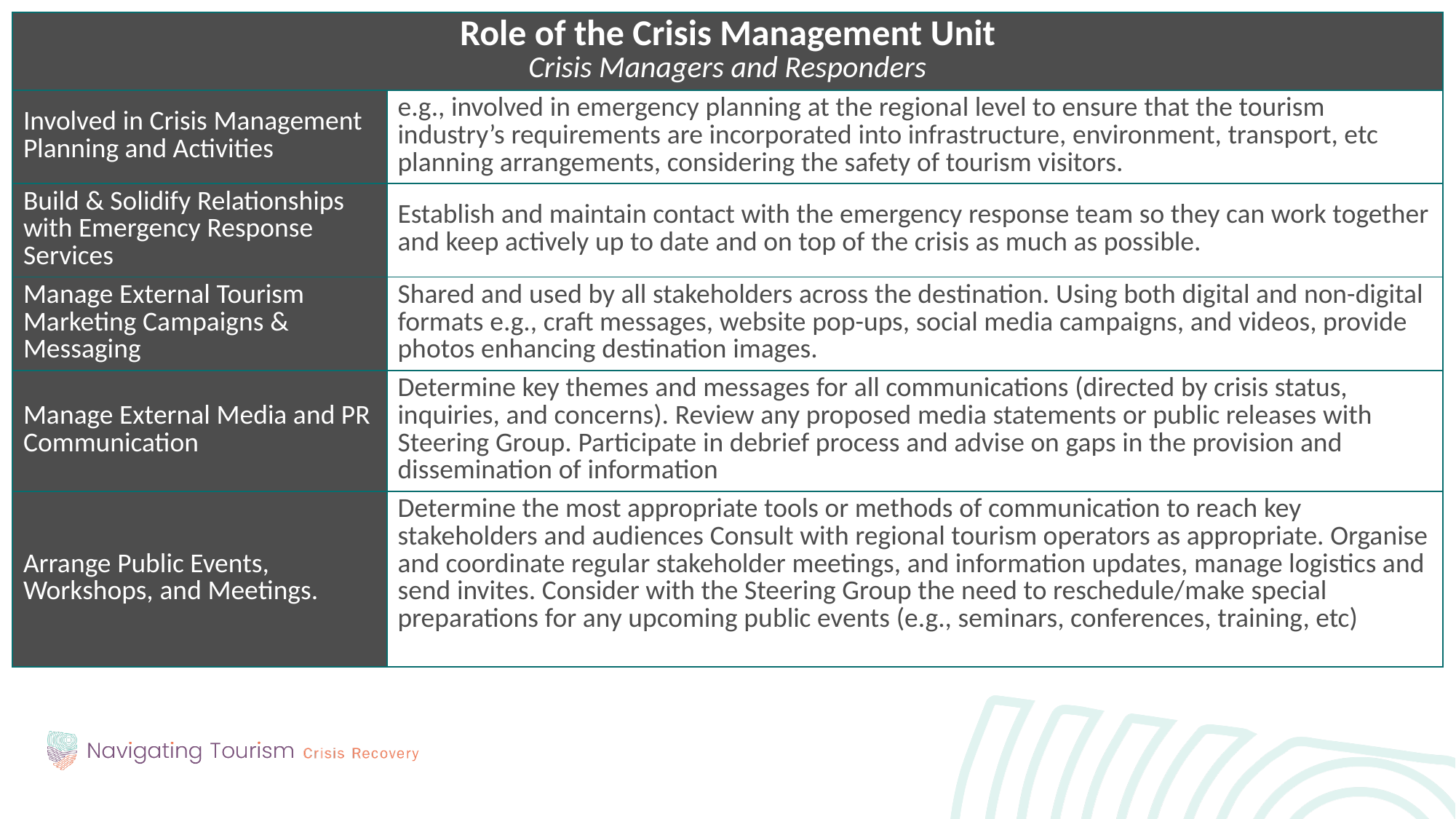

| Role of the Crisis Management Unit Crisis Managers and Responders |  |
| --- | --- |
| Involved in Crisis Management Planning and Activities | e.g., involved in emergency planning at the regional level to ensure that the tourism industry’s requirements are incorporated into infrastructure, environment, transport, etc planning arrangements, considering the safety of tourism visitors. |
| Build & Solidify Relationships with Emergency Response Services | Establish and maintain contact with the emergency response team so they can work together and keep actively up to date and on top of the crisis as much as possible. |
| Manage External Tourism Marketing Campaigns & Messaging | Shared and used by all stakeholders across the destination. Using both digital and non-digital formats e.g., craft messages, website pop-ups, social media campaigns, and videos, provide photos enhancing destination images. |
| Manage External Media and PR Communication | Determine key themes and messages for all communications (directed by crisis status, inquiries, and concerns). Review any proposed media statements or public releases with Steering Group. Participate in debrief process and advise on gaps in the provision and dissemination of information |
| Arrange Public Events, Workshops, and Meetings. | Determine the most appropriate tools or methods of communication to reach key stakeholders and audiences Consult with regional tourism operators as appropriate. Organise and coordinate regular stakeholder meetings, and information updates, manage logistics and send invites. Consider with the Steering Group the need to reschedule/make special preparations for any upcoming public events (e.g., seminars, conferences, training, etc) |